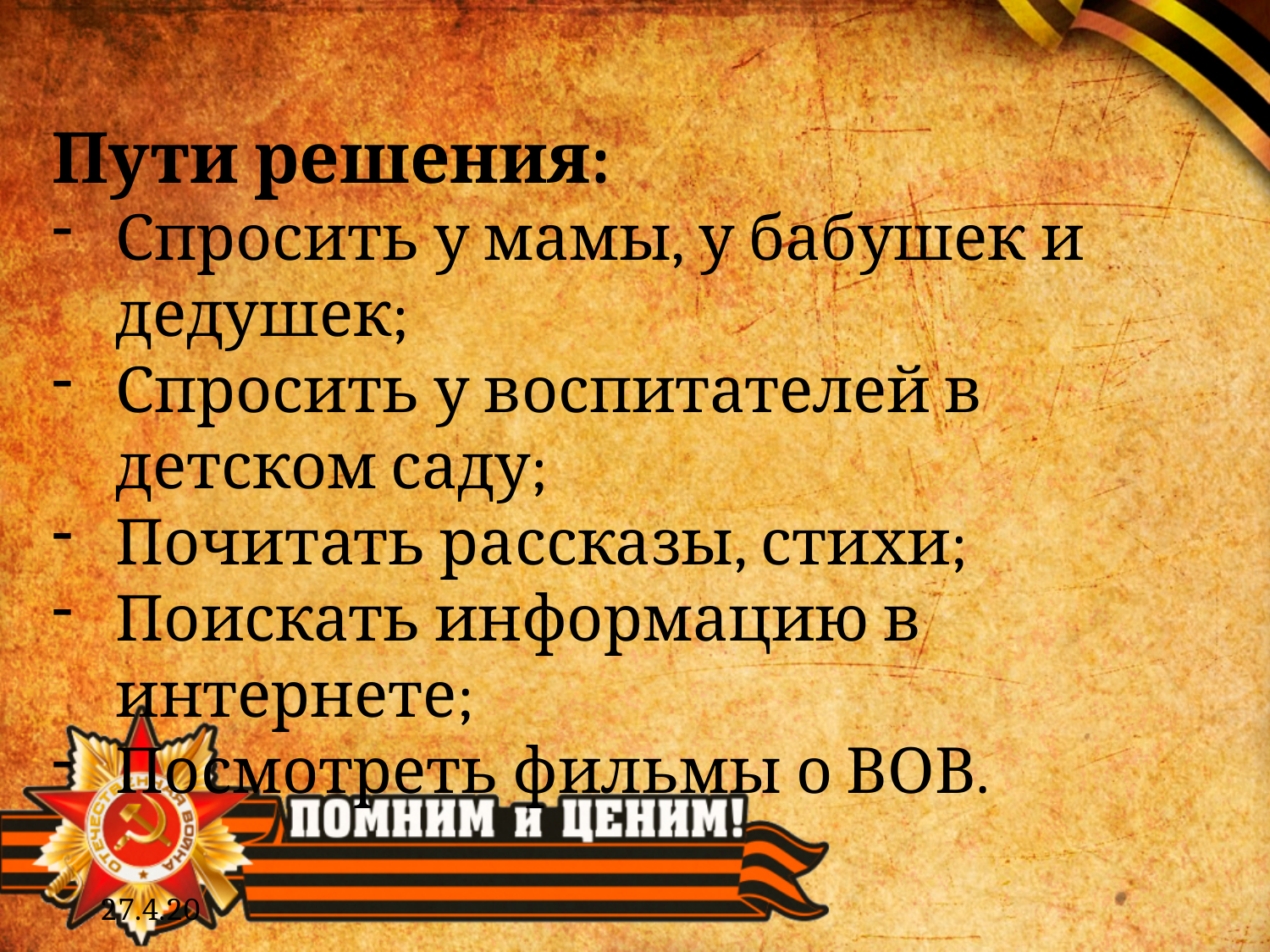

Пути решения:
Спросить у мамы, у бабушек и дедушек;
Спросить у воспитателей в детском саду;
Почитать рассказы, стихи;
Поискать информацию в интернете;
Посмотреть фильмы о ВОВ.
27.4.20